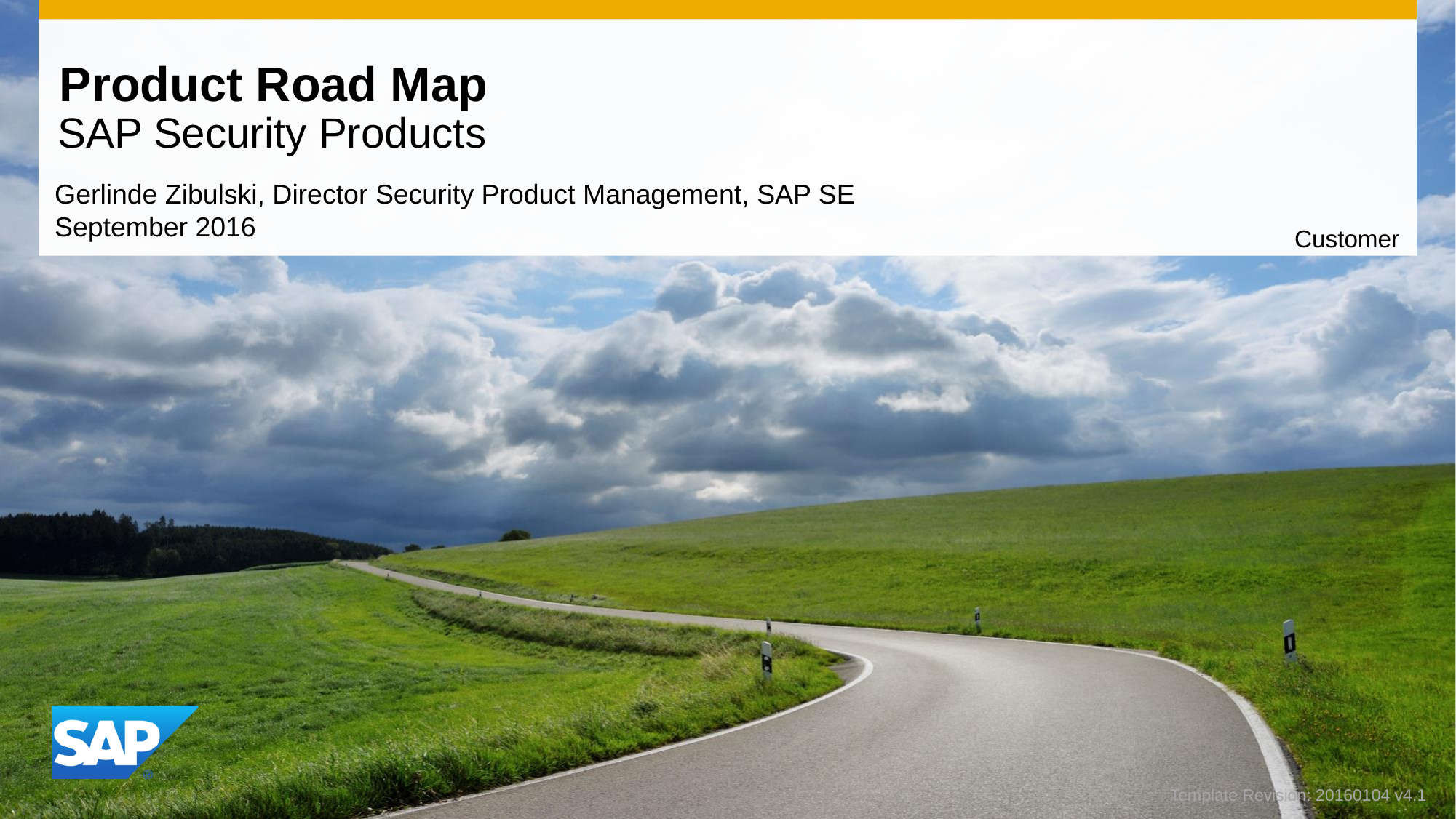

Product Road Map
SAP Security Products
Gerlinde Zibulski, Director Security Product Management, SAP SE
September 2016
Customer